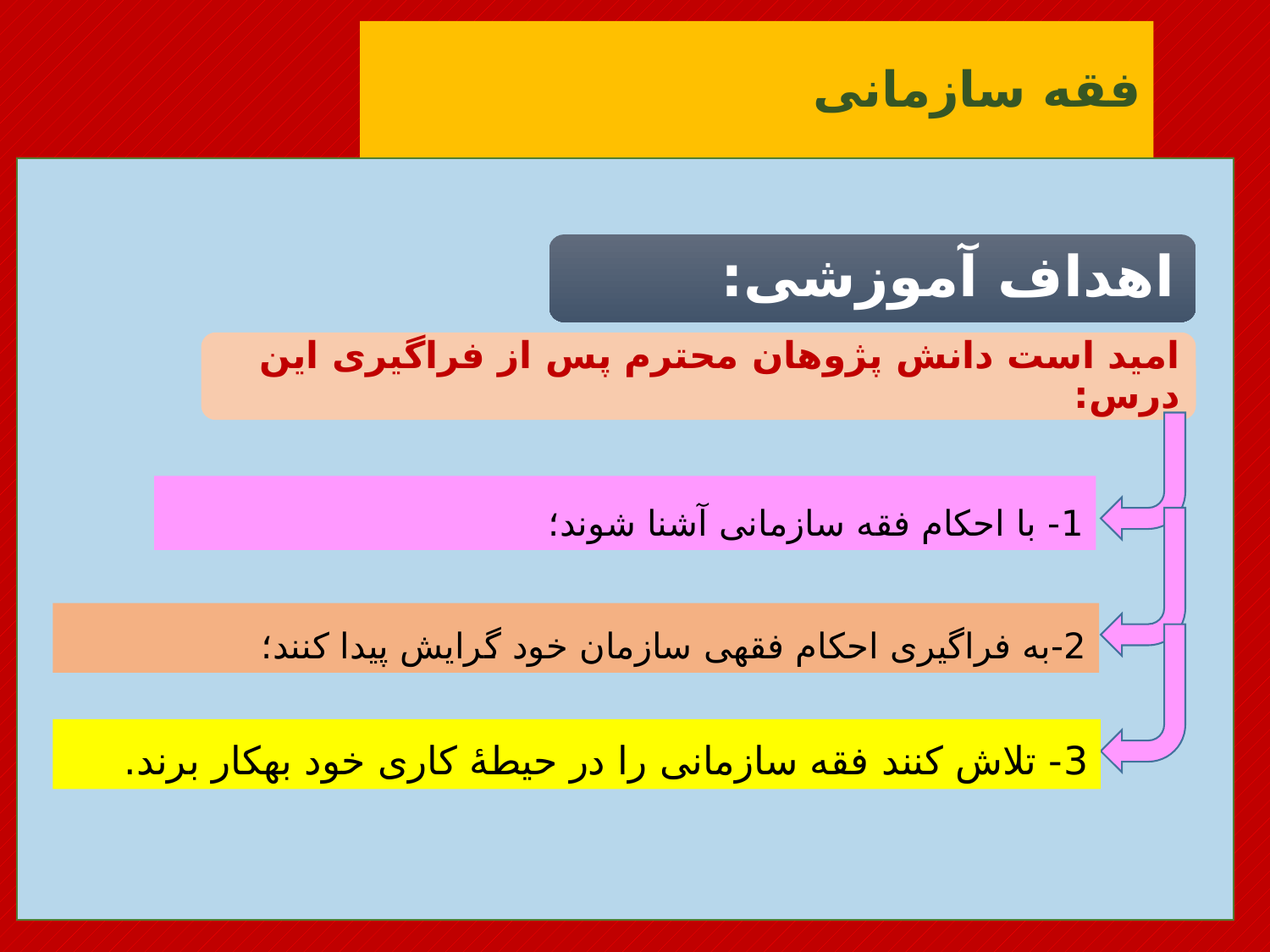

# فقه سازمانی

اهداف آموزشی:
امید است دانش پژوهان محترم پس از فراگیری این درس:

1- با احکام فقه سازمانی آشنا شوند؛

2-به فراگیری احکام فقهی سازمان خود گرایش پیدا کنند؛

3- تلاش کنند فقه سازمانی را در حیطۀ کاری خود بهکار برند.